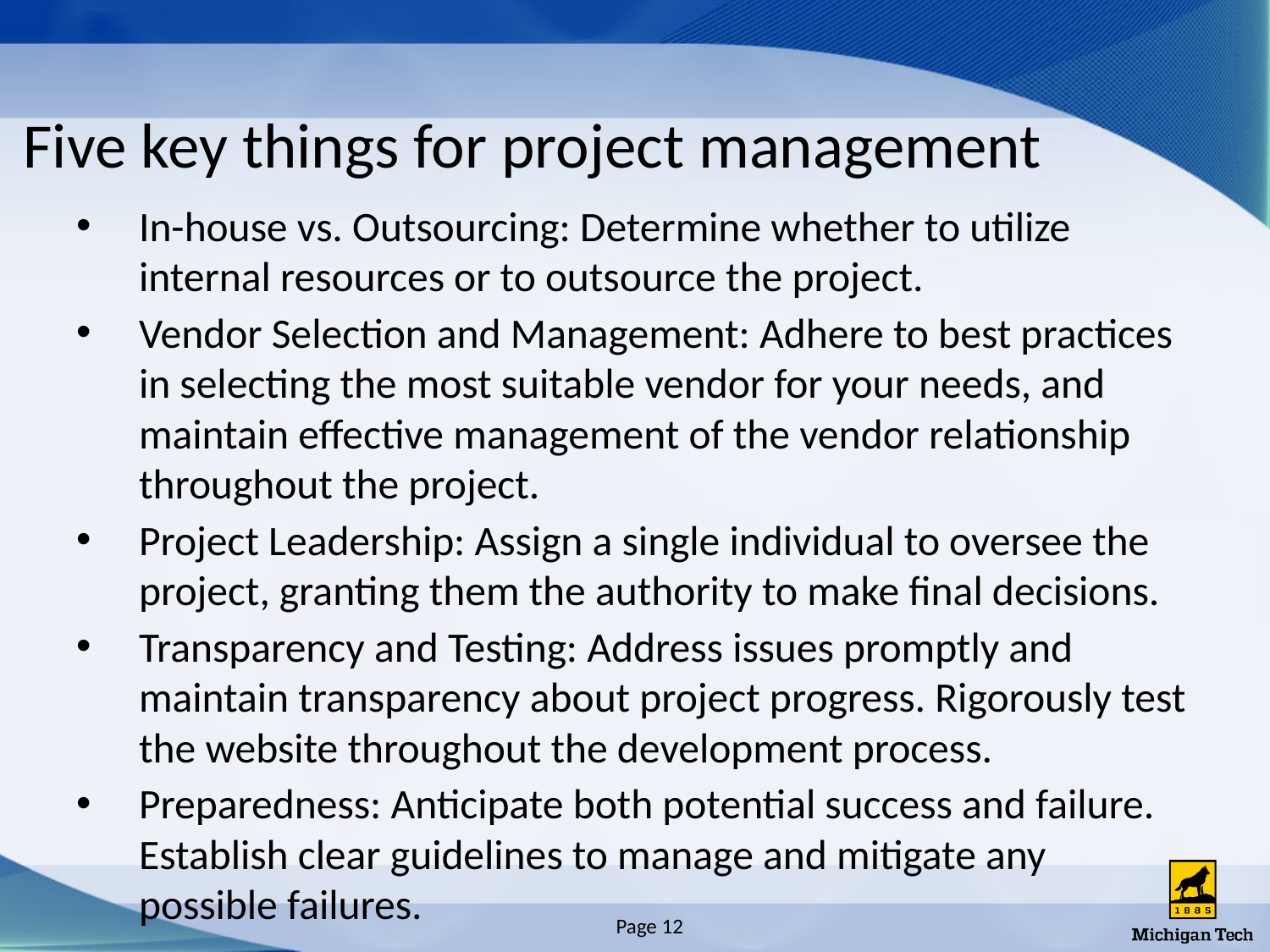

# Five key things for project management
In-house vs. Outsourcing: Determine whether to utilize internal resources or to outsource the project.
Vendor Selection and Management: Adhere to best practices in selecting the most suitable vendor for your needs, and maintain effective management of the vendor relationship throughout the project.
Project Leadership: Assign a single individual to oversee the project, granting them the authority to make final decisions.
Transparency and Testing: Address issues promptly and maintain transparency about project progress. Rigorously test the website throughout the development process.
Preparedness: Anticipate both potential success and failure. Establish clear guidelines to manage and mitigate any possible failures.